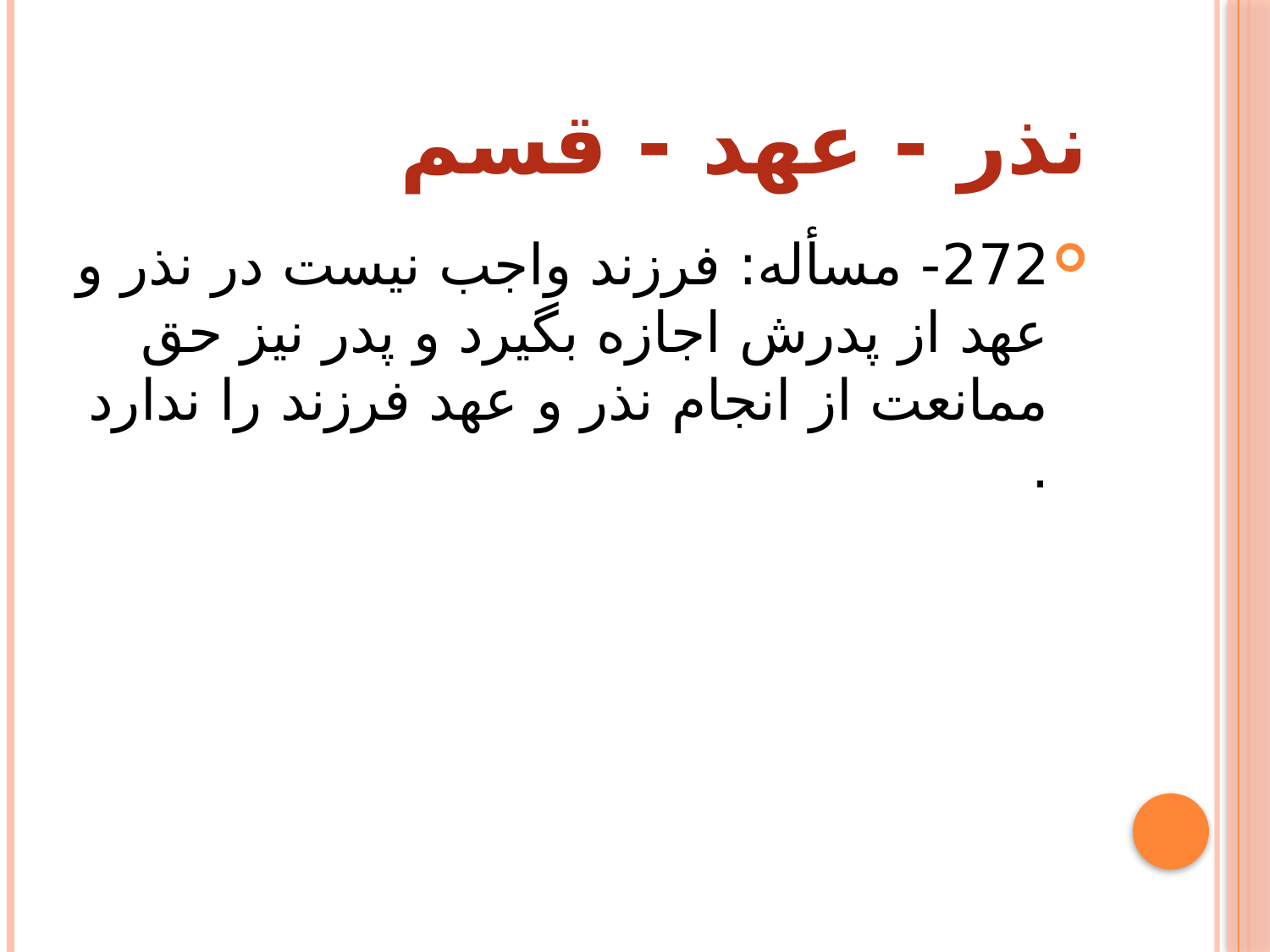

# نذر - عهد - قسم
272- مسأله: فرزند واجب نيست در نذر و عهد از پدرش اجازه بگيرد و پدر نيز حق ممانعت از انجام نذر و عهد فرزند را ندارد .